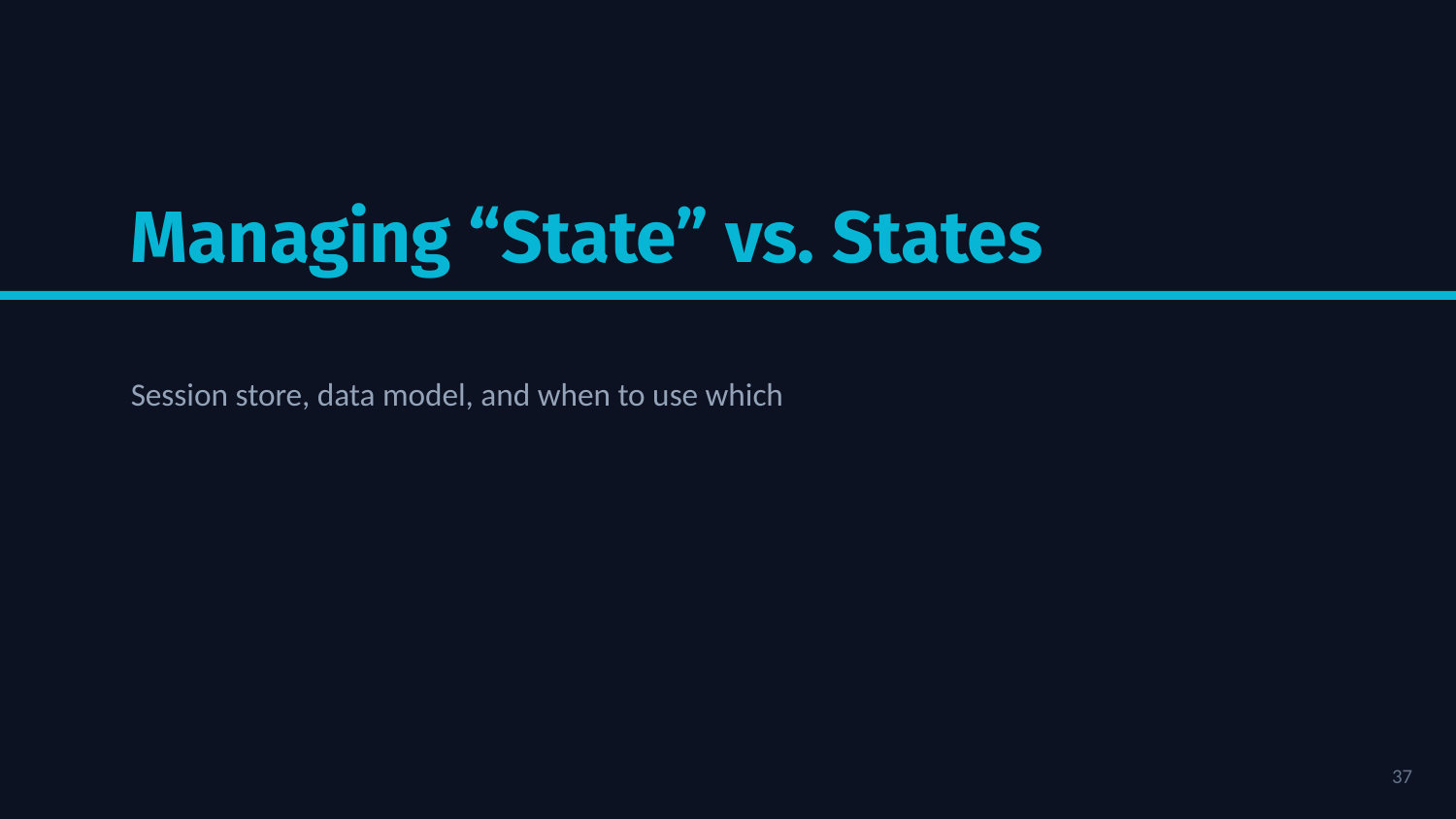

Managing “State” vs. States

Session store, data model, and when to use which
37